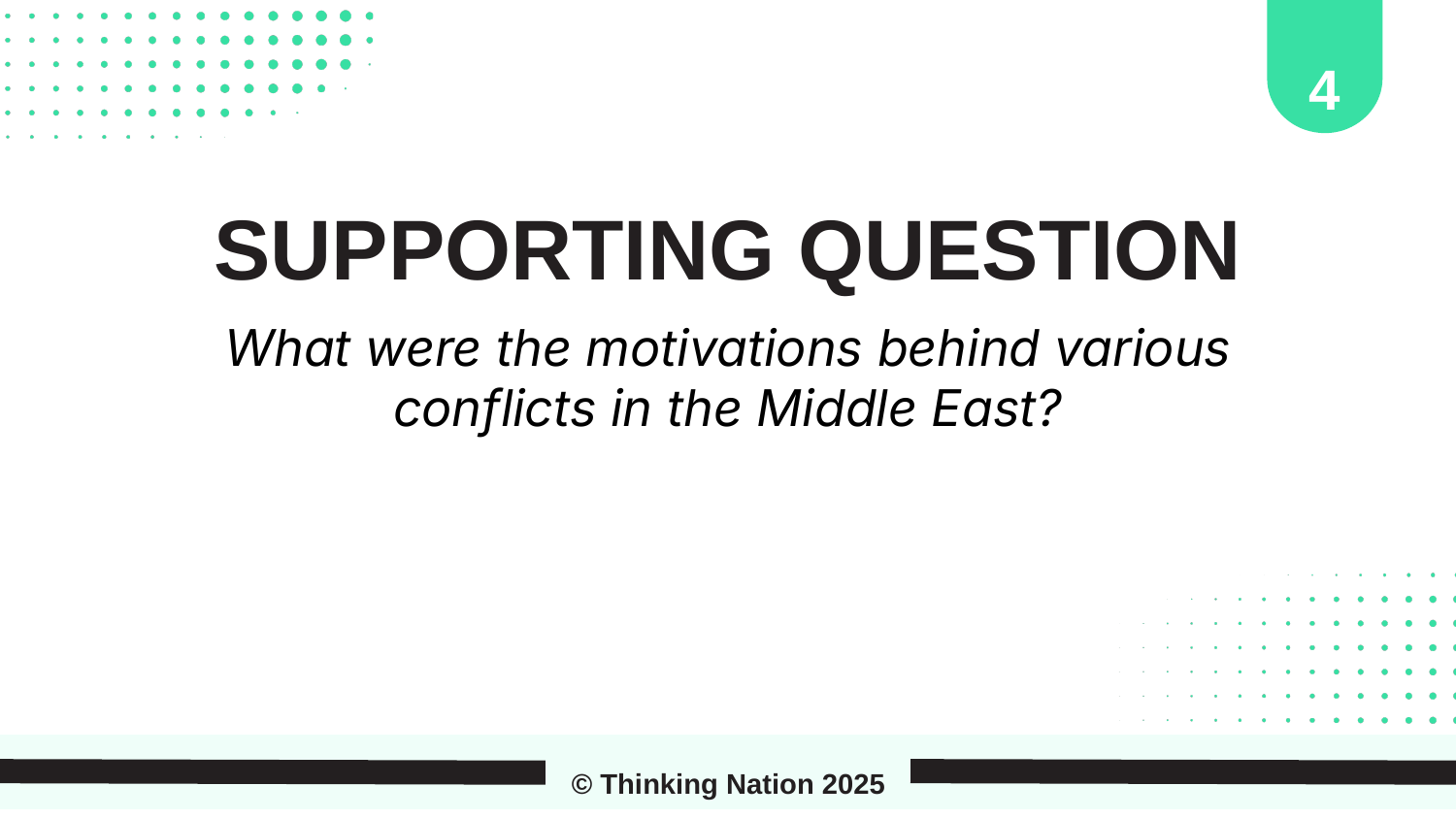

4
SUPPORTING QUESTION
What were the motivations behind various conflicts in the Middle East?

© Thinking Nation 2025